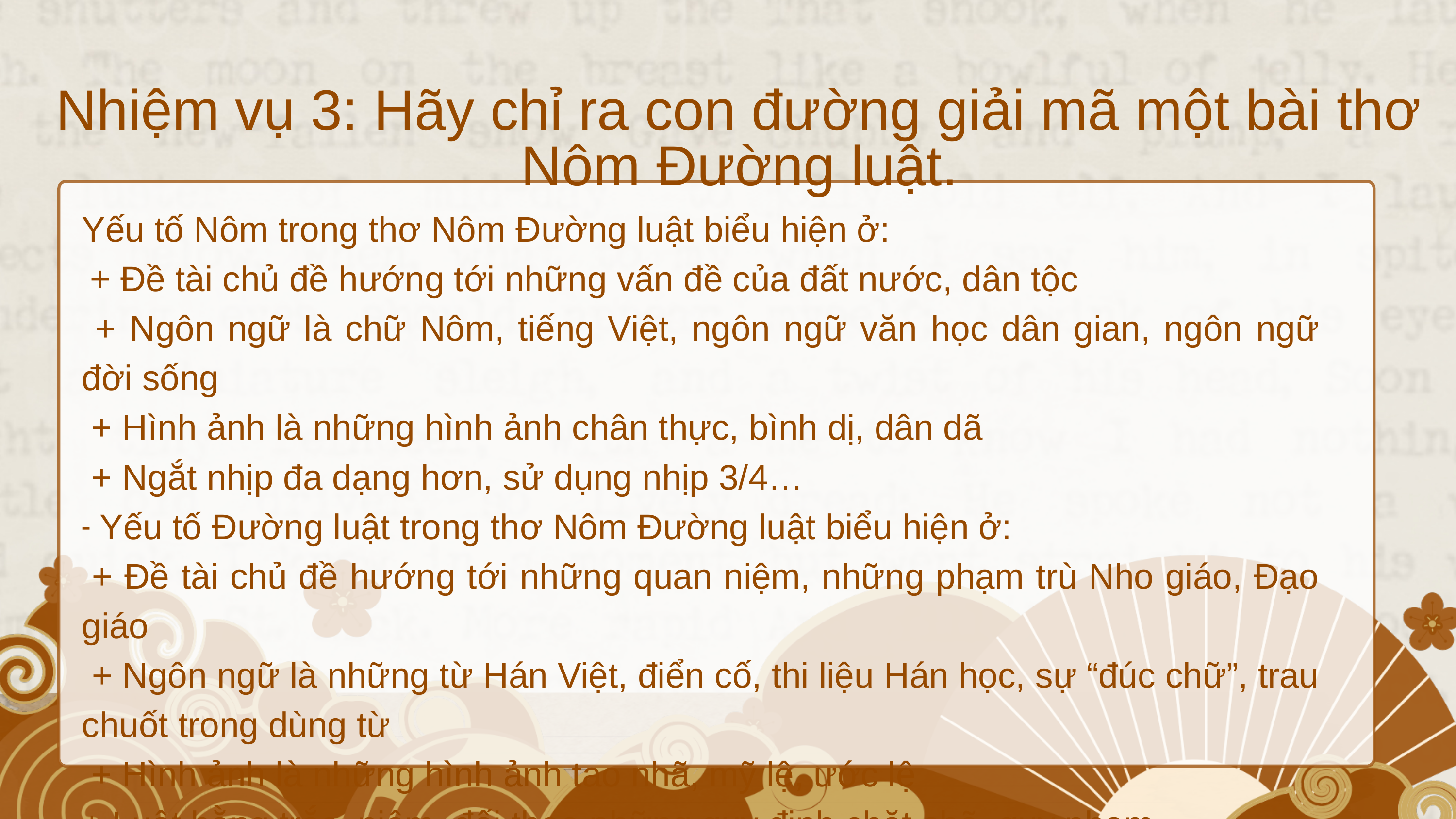

Nhiệm vụ 3: Hãy chỉ ra con đường giải mã một bài thơ Nôm Đường luật.

Yếu tố Nôm trong thơ Nôm Đường luật biểu hiện ở:
 + Đề tài chủ đề hướng tới những vấn đề của đất nước, dân tộc
 + Ngôn ngữ là chữ Nôm, tiếng Việt, ngôn ngữ văn học dân gian, ngôn ngữ đời sống
 + Hình ảnh là những hình ảnh chân thực, bình dị, dân dã
 + Ngắt nhịp đa dạng hơn, sử dụng nhịp 3/4…
- Yếu tố Đường luật trong thơ Nôm Đường luật biểu hiện ở:
 + Đề tài chủ đề hướng tới những quan niệm, những phạm trù Nho giáo, Đạo giáo
 + Ngôn ngữ là những từ Hán Việt, điển cố, thi liệu Hán học, sự “đúc chữ”, trau chuốt trong dùng từ
 + Hình ảnh là những hình ảnh tao nhã, mỹ lệ, ước lệ
+ Luật bằng trắc, niêm, đối theo những quy định chặt chẽ, quy phạm…